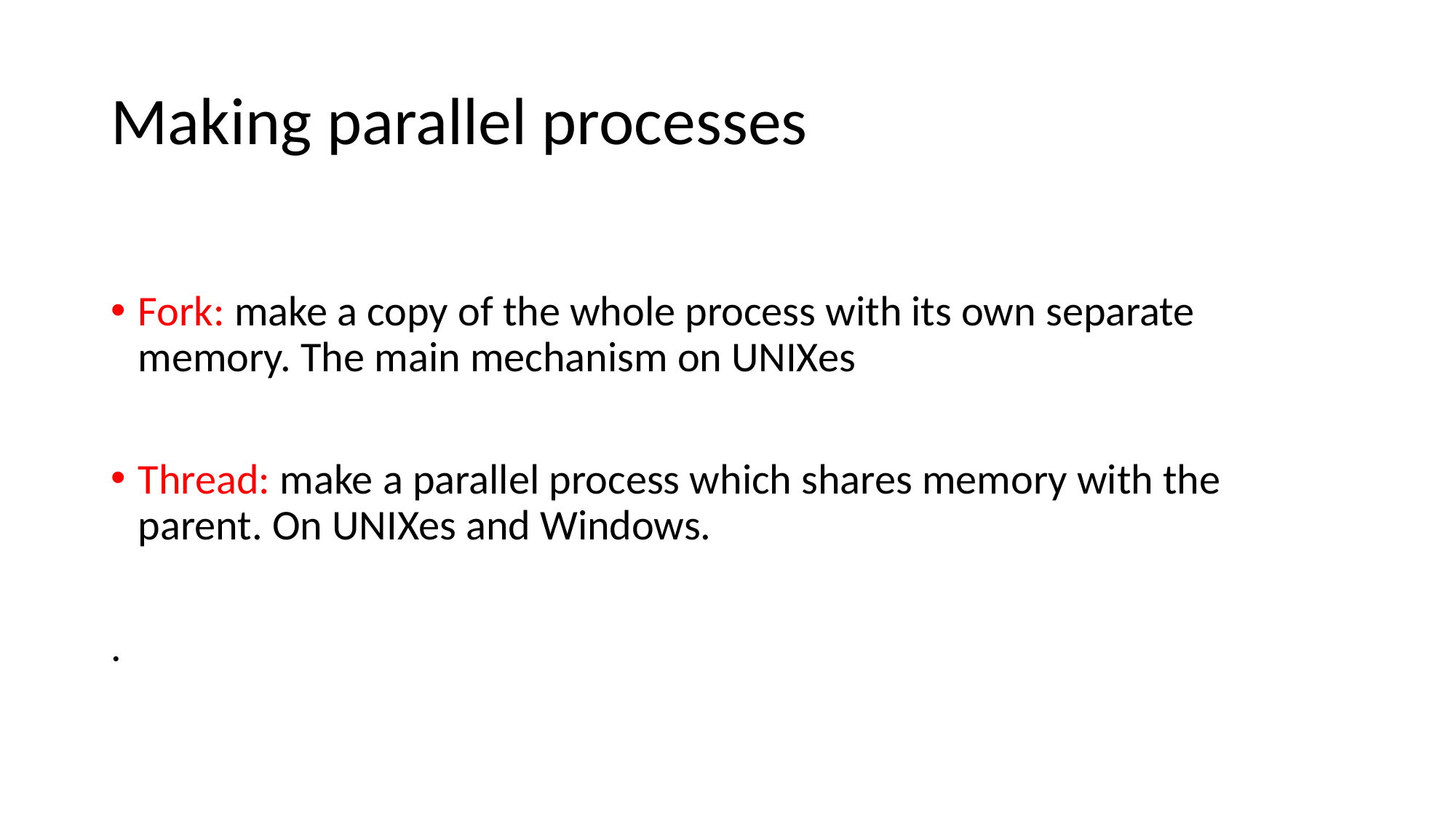

# Making parallel processes

Fork: make a copy of the whole process with its own separate memory. The main mechanism on UNIXes

Thread: make a parallel process which shares memory with the parent. On UNIXes and Windows.

.